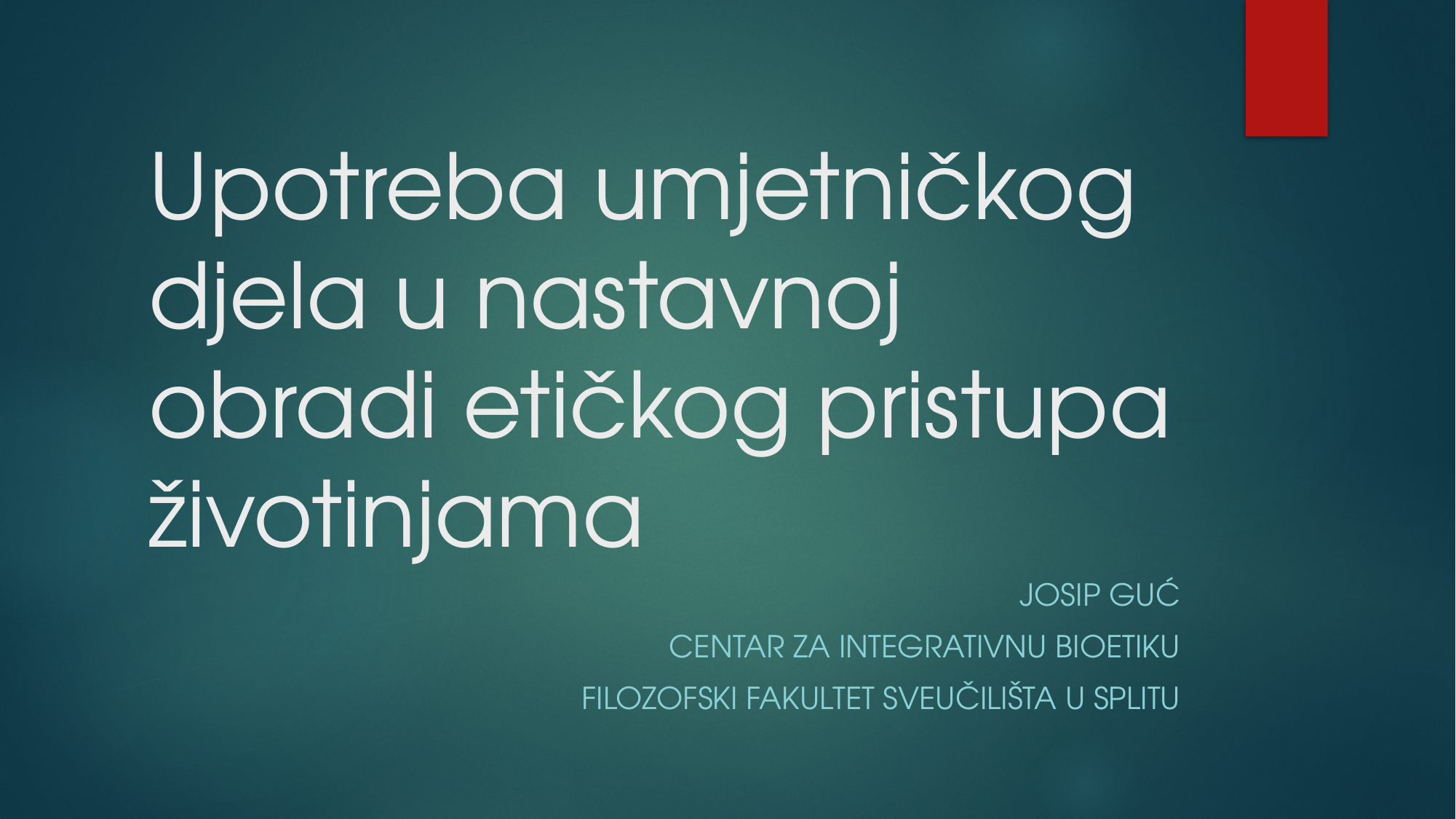

# Upotreba umjetničkog djela u nastavnoj obradi etičkog pristupa životinjama
Josip Guć
Centar za integrativnu bioetiku
Filozofski fakultet sveučilišta u splitu